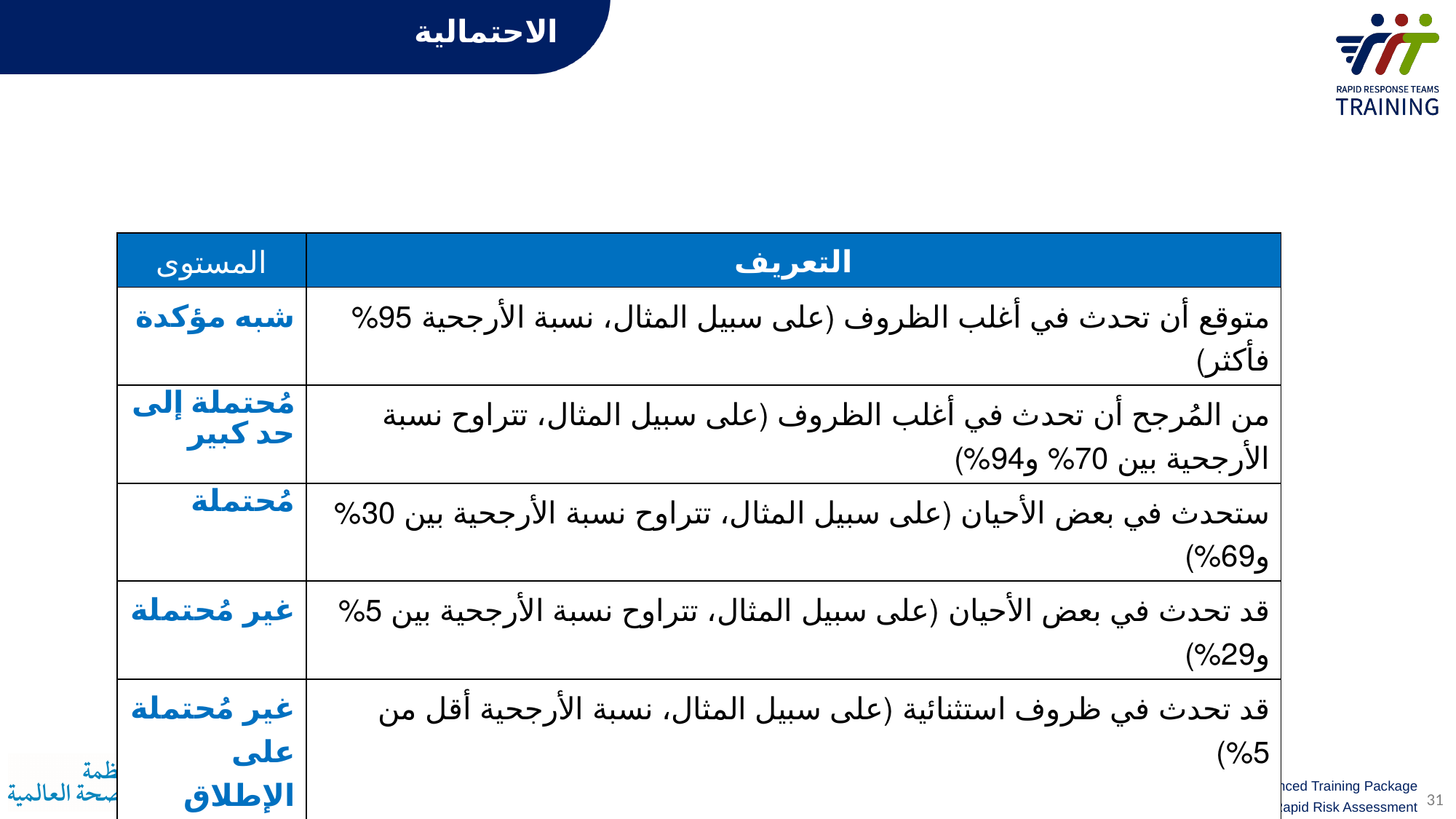

الاحتمالية
| المستوى | التعريف |
| --- | --- |
| شبه مؤكدة | متوقع أن تحدث في أغلب الظروف (على سبيل المثال، نسبة الأرجحية 95% فأكثر) |
| مُحتملة إلى حد كبير | من المُرجح أن تحدث في أغلب الظروف (على سبيل المثال، تتراوح نسبة الأرجحية بين 70% و94%) |
| مُحتملة | ستحدث في بعض الأحيان (على سبيل المثال، تتراوح نسبة الأرجحية بين 30% و69%) |
| غير مُحتملة | قد تحدث في بعض الأحيان (على سبيل المثال، تتراوح نسبة الأرجحية بين 5% و29%) |
| غير مُحتملة على الإطلاق | قد تحدث في ظروف استثنائية (على سبيل المثال، نسبة الأرجحية أقل من 5%) |